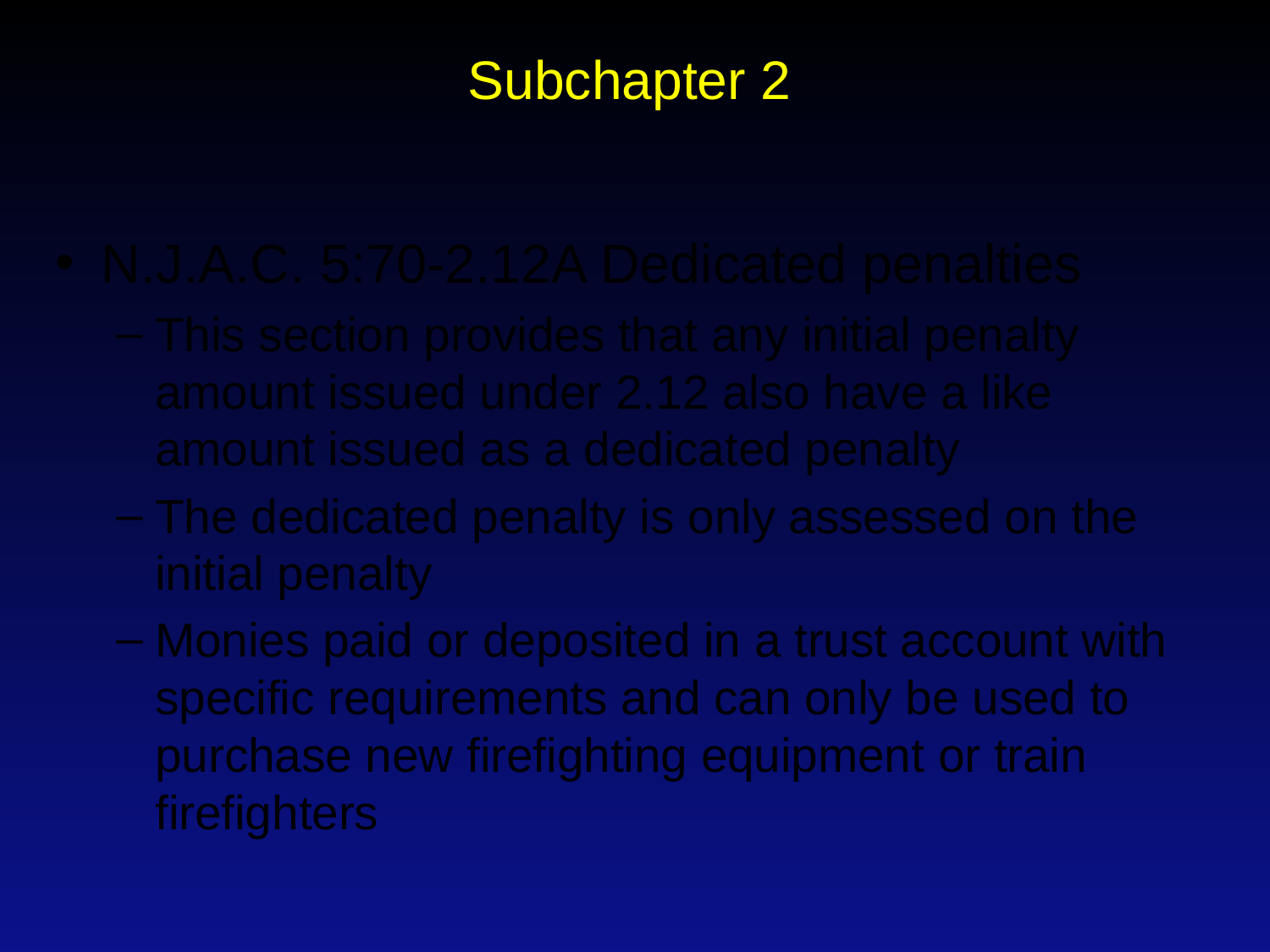

# Subchapter 2
N.J.A.C. 5:70-2.12A Dedicated penalties
This section provides that any initial penalty amount issued under 2.12 also have a like amount issued as a dedicated penalty
The dedicated penalty is only assessed on the initial penalty
Monies paid or deposited in a trust account with specific requirements and can only be used to purchase new firefighting equipment or train firefighters